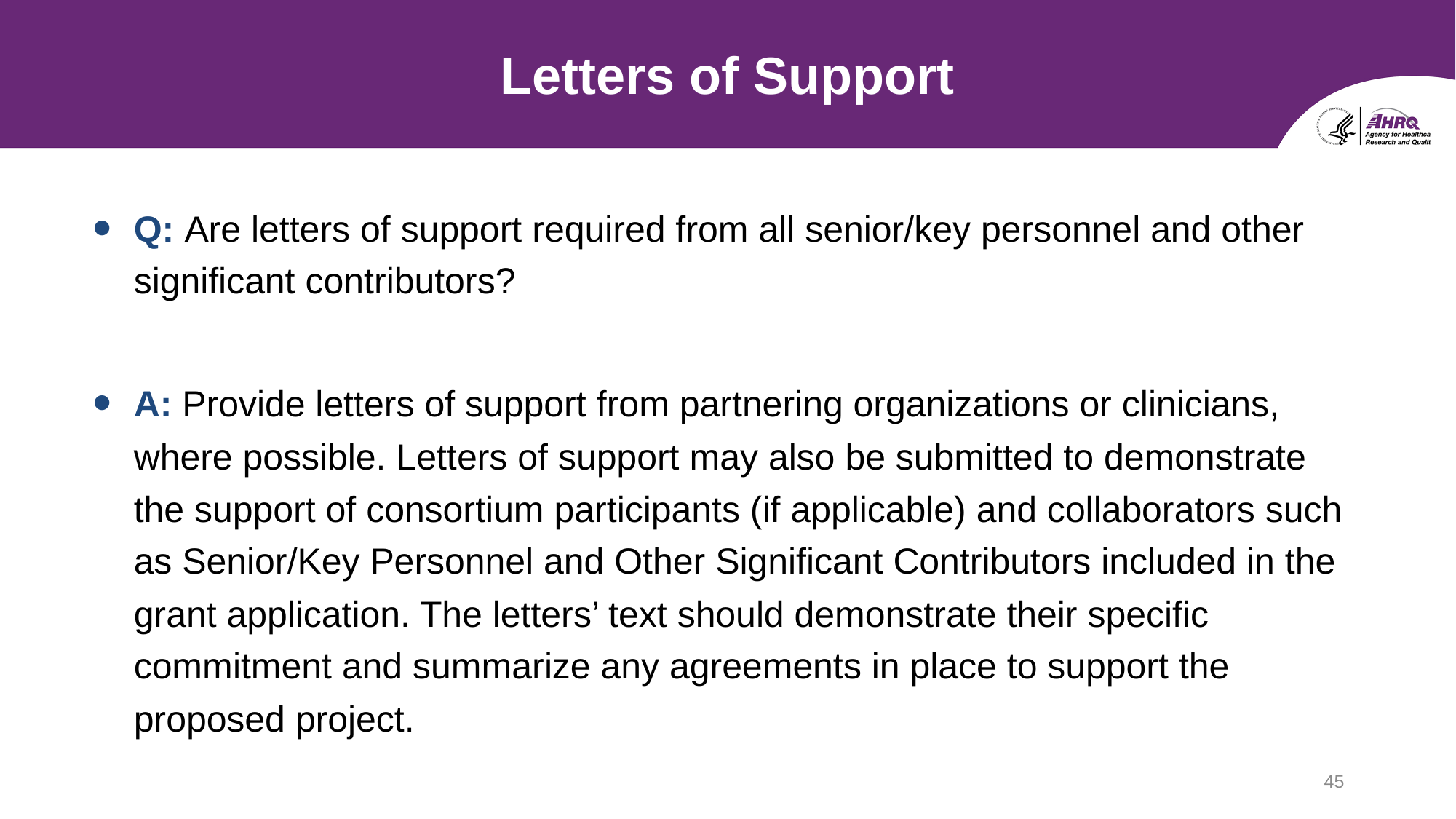

# Letters of Support
Q: Are letters of support required from all senior/key personnel and other significant contributors?

A: Provide letters of support from partnering organizations or clinicians, where possible. Letters of support may also be submitted to demonstrate the support of consortium participants (if applicable) and collaborators such as Senior/Key Personnel and Other Significant Contributors included in the grant application. The letters’ text should demonstrate their specific commitment and summarize any agreements in place to support the proposed project.
45